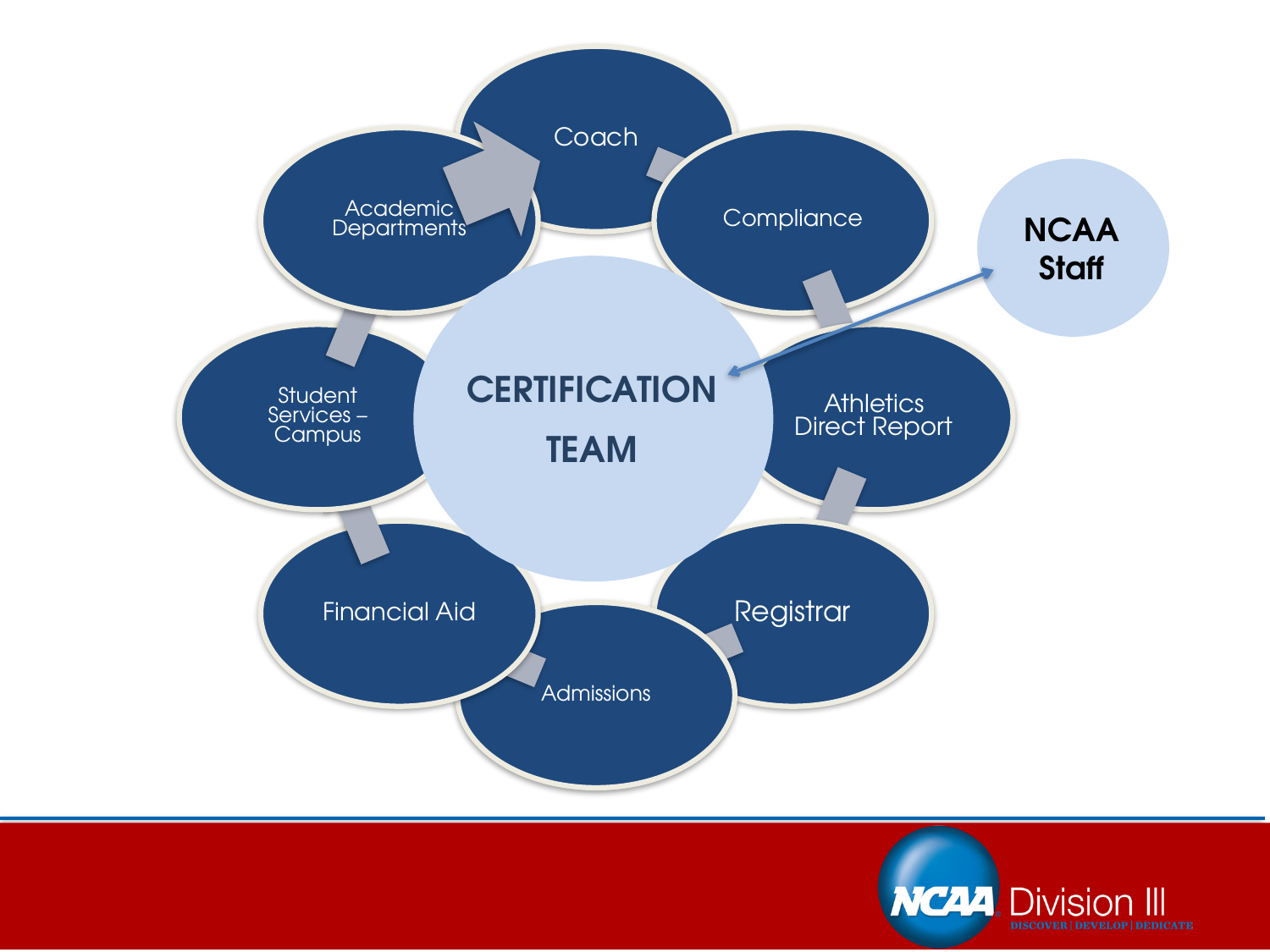

Coach
Registrar
Admissions
Athletics Direct Report
Compliance
Financial Aid
Student Services – Campus
Academic Departments
NCAA Staff
CERTIFICATION
TEAM